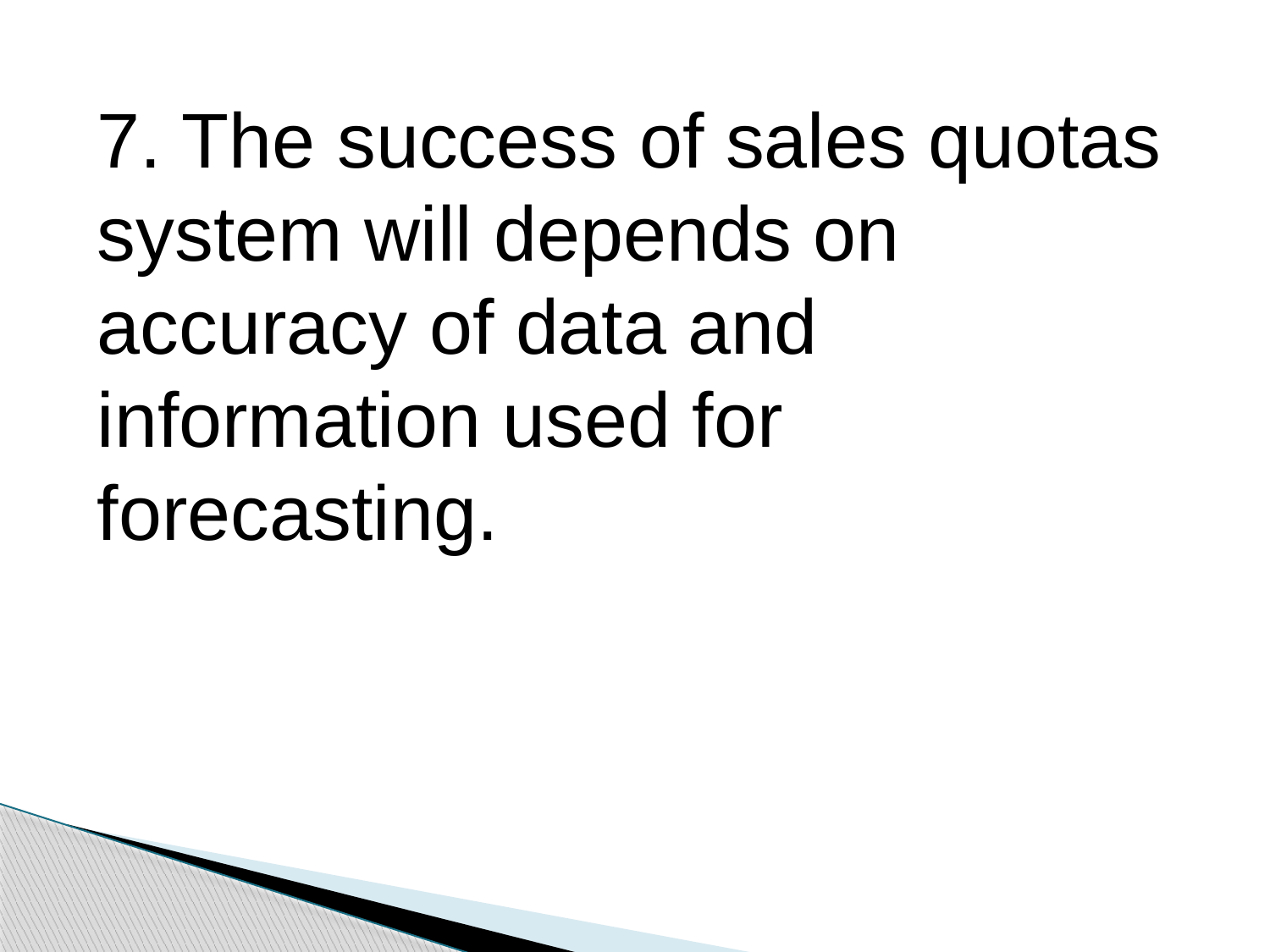

7. The success of sales quotas system will depends on accuracy of data and information used for forecasting.